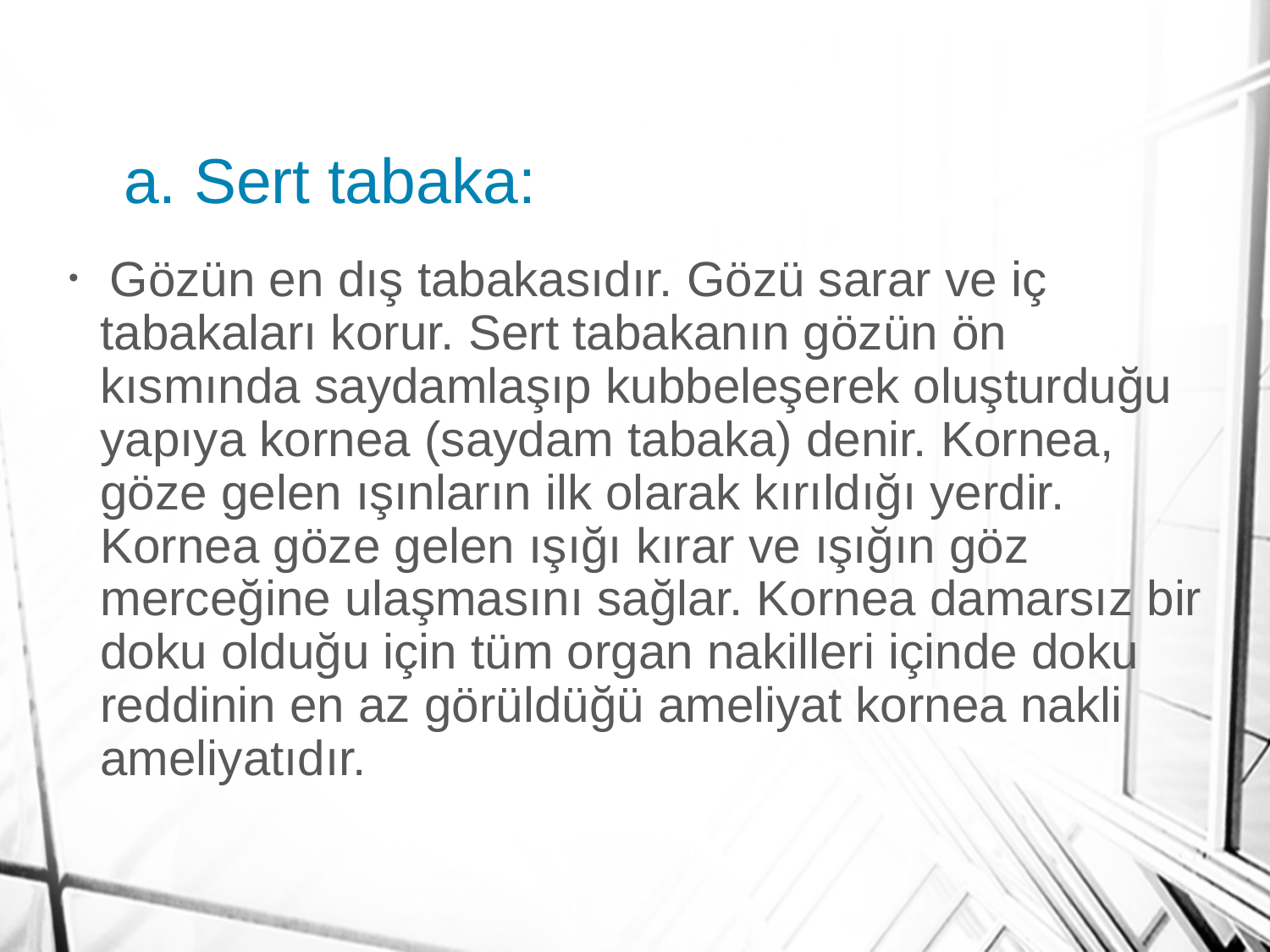

# a. Sert tabaka:
 Gözün en dış tabakasıdır. Gözü sarar ve iç tabakaları korur. Sert tabakanın gözün ön kısmında saydamlaşıp kubbeleşerek oluşturduğu yapıya kornea (saydam tabaka) denir. Kornea, göze gelen ışınların ilk olarak kırıldığı yerdir. Kornea göze gelen ışığı kırar ve ışığın göz merceğine ulaşmasını sağlar. Kornea damarsız bir doku olduğu için tüm organ nakilleri içinde doku reddinin en az görüldüğü ameliyat kornea nakli ameliyatıdır.